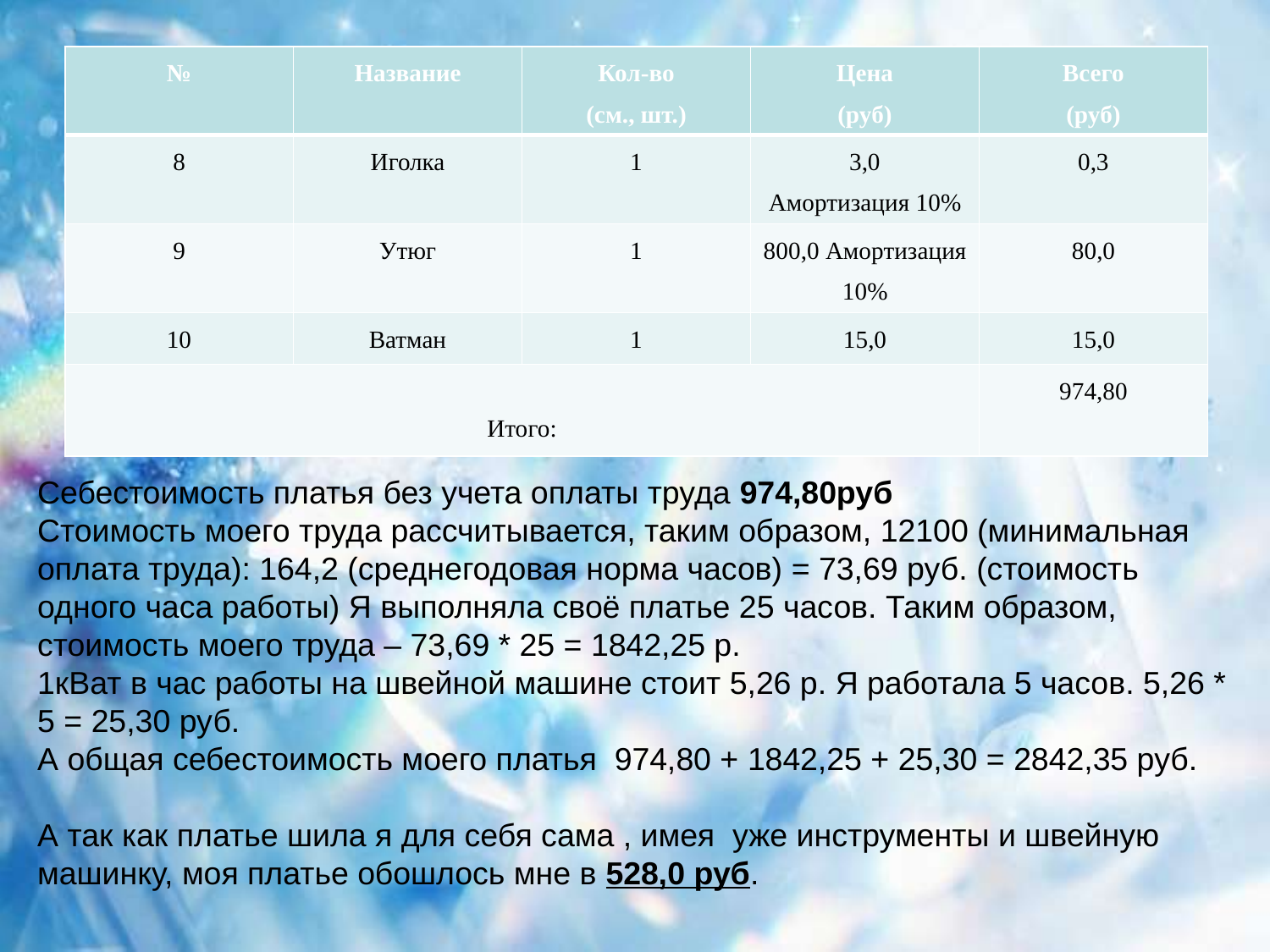

| № | Название | Кол-во (см., шт.) | Цена (руб) | Всего (руб) |
| --- | --- | --- | --- | --- |
| 8 | Иголка | 1 | 3,0 Амортизация 10% | 0,3 |
| 9 | Утюг | 1 | 800,0 Амортизация 10% | 80,0 |
| 10 | Ватман | 1 | 15,0 | 15,0 |
| Итого: |  |  |  | 974,80 |
Себестоимость платья без учета оплаты труда 974,80руб
Стоимость моего труда рассчитывается, таким образом, 12100 (минимальная оплата труда): 164,2 (среднегодовая норма часов) = 73,69 руб. (стоимость одного часа работы) Я выполняла своё платье 25 часов. Таким образом, стоимость моего труда – 73,69 * 25 = 1842,25 р.
1кВат в час работы на швейной машине стоит 5,26 р. Я работала 5 часов. 5,26 * 5 = 25,30 руб.
А общая себестоимость моего платья  974,80 + 1842,25 + 25,30 = 2842,35 руб.

А так как платье шила я для себя сама , имея  уже инструменты и швейную машинку, моя платье обошлось мне в 528,0 руб.